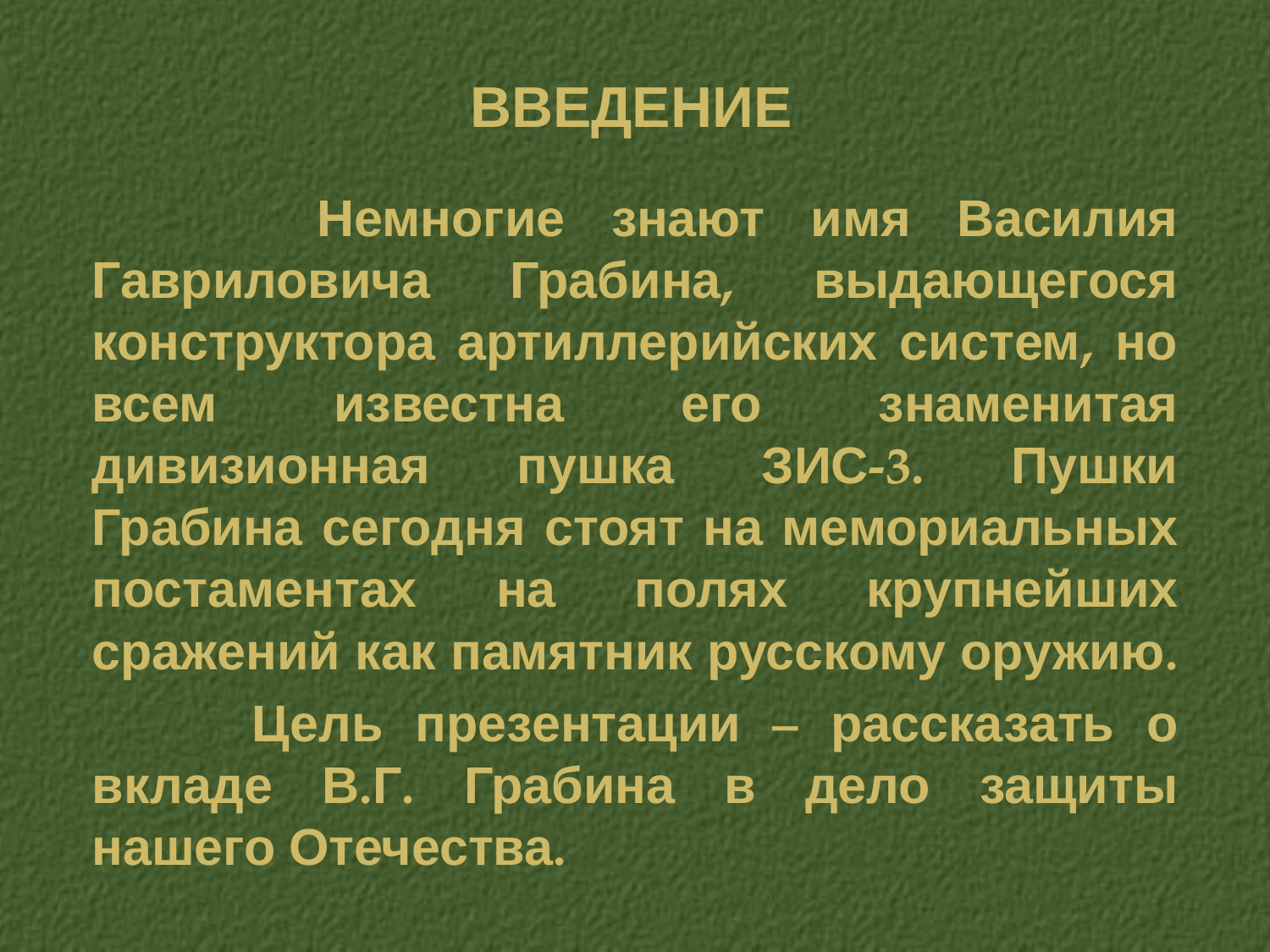

# Введение
     Немногие знают имя Василия Гавриловича Грабина, выдающегося конструктора артиллерийских систем, но всем известна его знаменитая дивизионная пушка ЗИС-3. Пушки Грабина сегодня стоят на мемориальных постаментах на полях крупнейших сражений как памятник русскому оружию.
     Цель презентации – рассказать о вкладе В.Г. Грабина в дело защиты нашего Отечества.